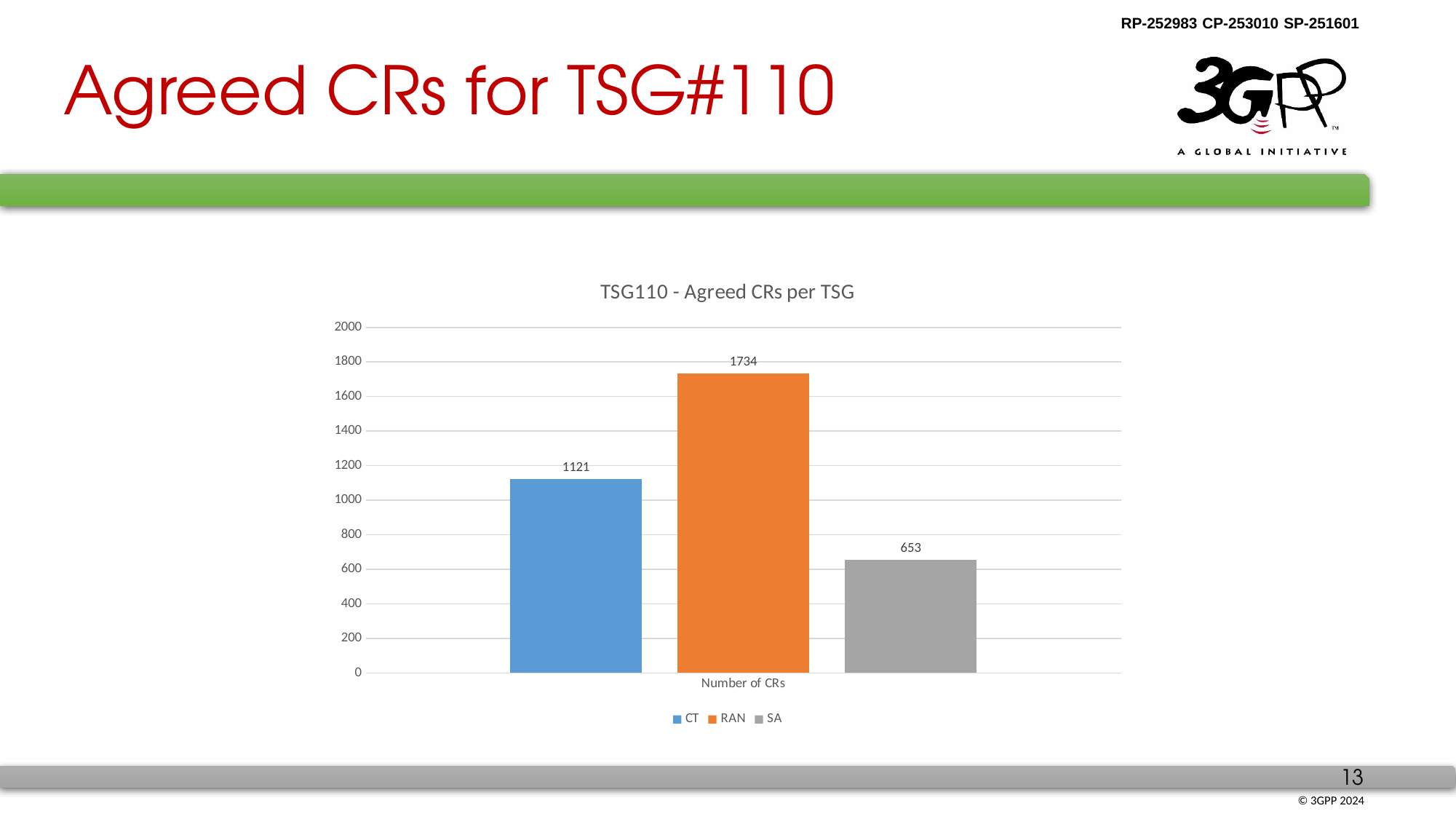

# Agreed CRs for TSG#110

### Chart: TSG110 - Agreed CRs per TSG

| Category | CT | RAN | SA |
|---|---|---|---|
| Number of CRs | 1121.0 | 1734.0 | 653.0 |